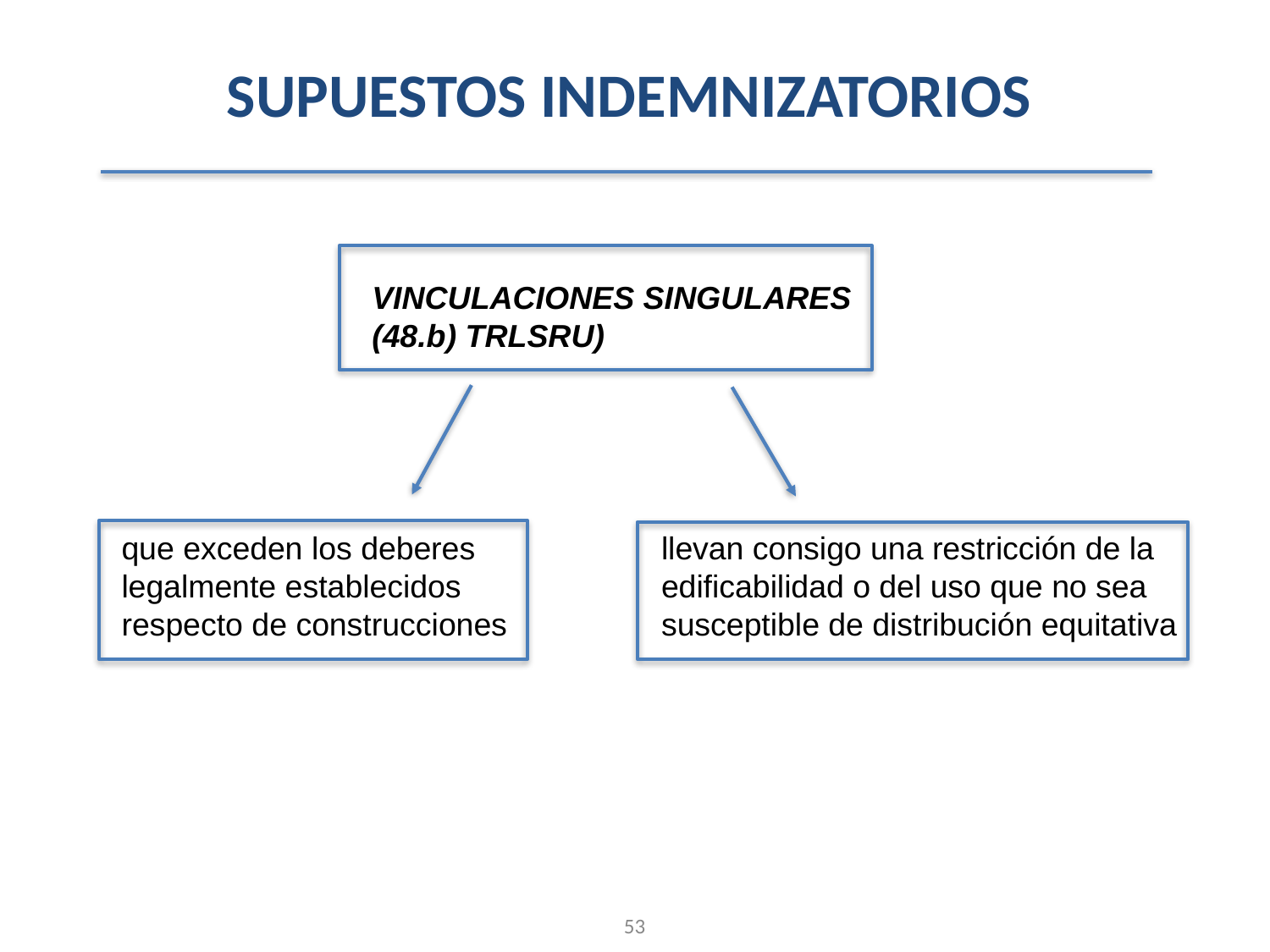

SUPUESTOS INDEMNIZATORIOS

VINCULACIONES SINGULARES (48.b) TRLSRU)

que exceden los deberes legalmente establecidos respecto de construcciones

llevan consigo una restricción de la edificabilidad o del uso que no sea susceptible de distribución equitativa
53